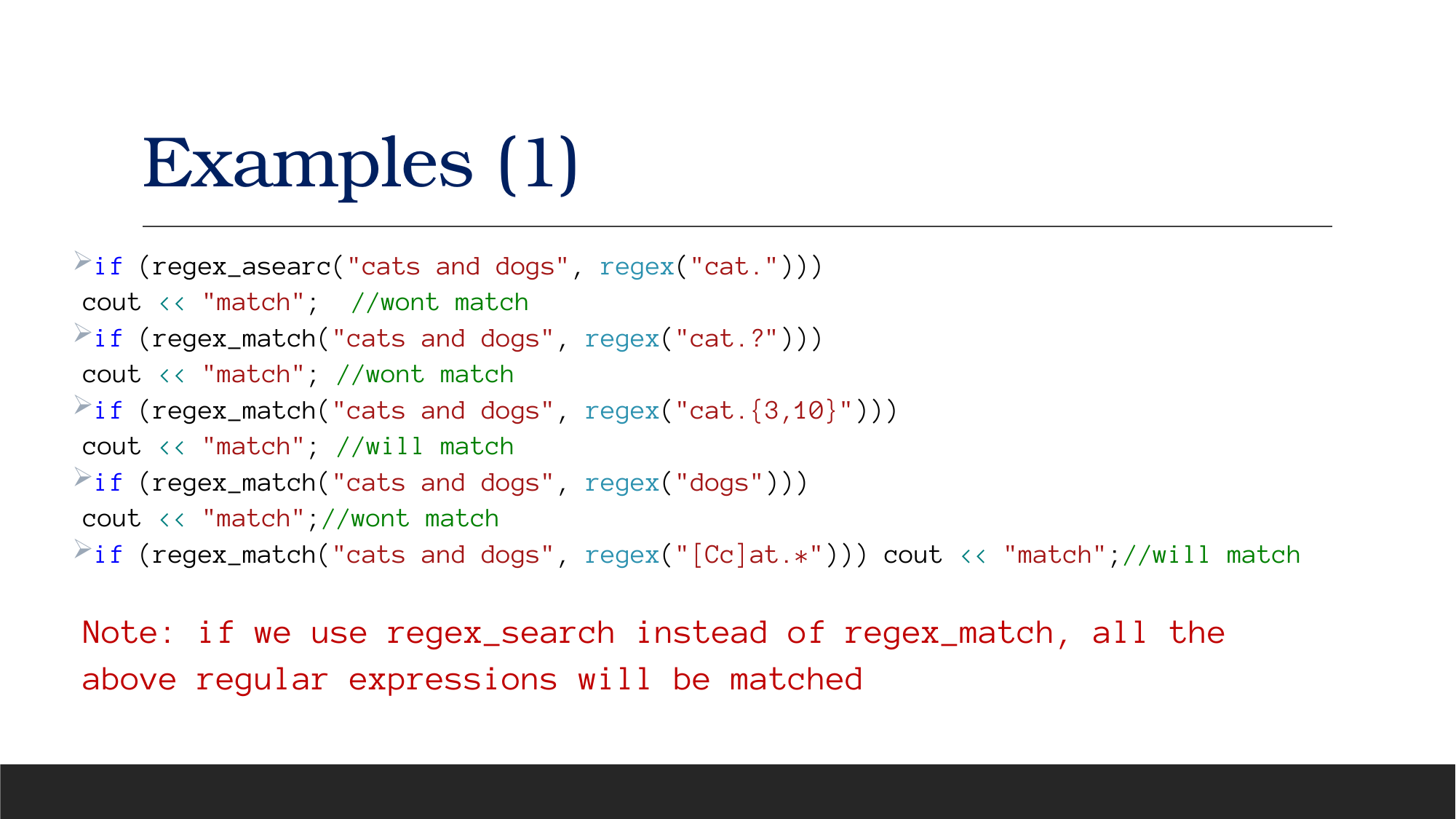

# Examples (1)
if (regex_asearc("cats and dogs", regex("cat.")))
cout << "match";  //wont match
if (regex_match("cats and dogs", regex("cat.?")))
cout << "match"; //wont match
if (regex_match("cats and dogs", regex("cat.{3,10}")))
cout << "match"; //will match
if (regex_match("cats and dogs", regex("dogs")))
cout << "match";//wont match
if (regex_match("cats and dogs", regex("[Cc]at.*"))) cout << "match";//will match

Note: if we use regex_search instead of regex_match, all the above regular expressions will be matched